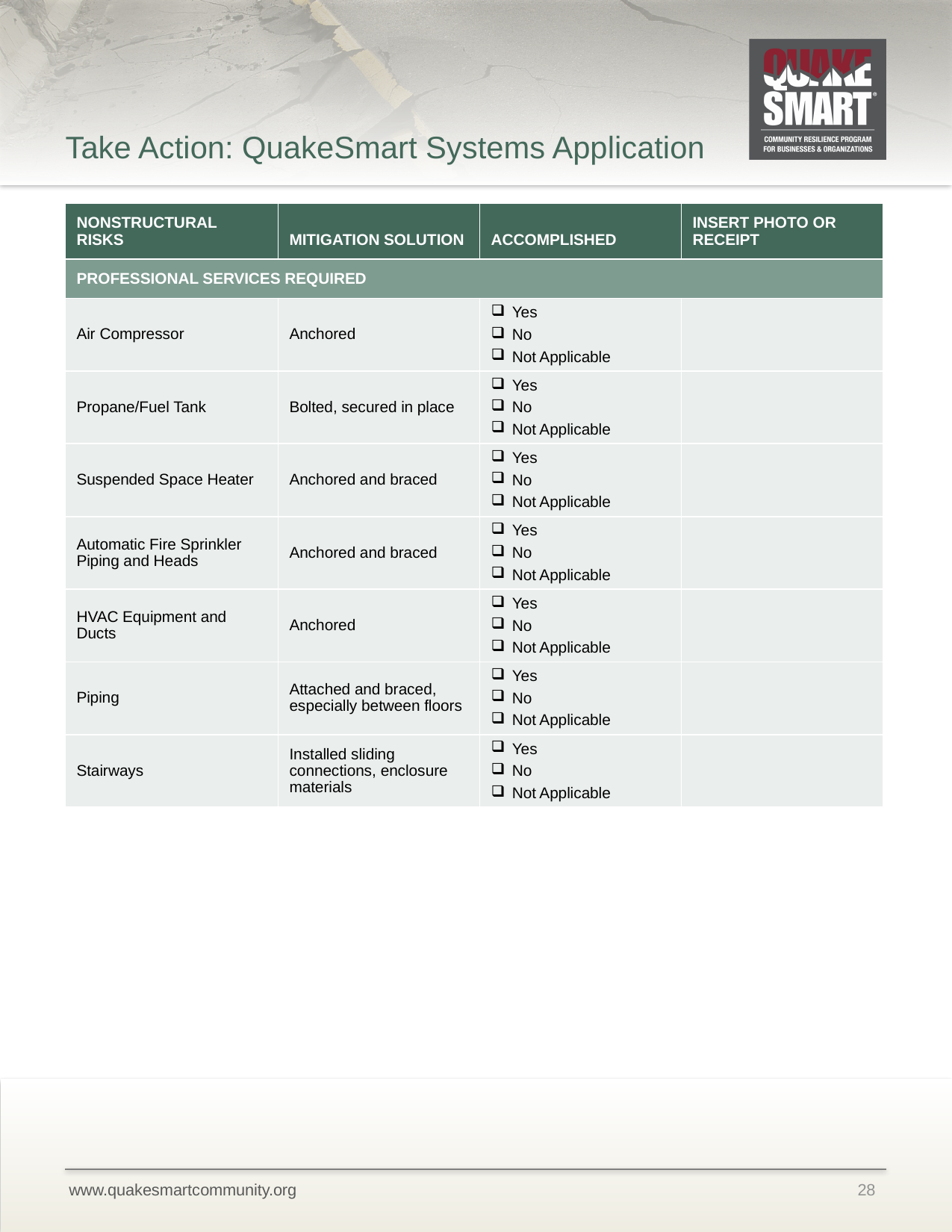

# Take Action: QuakeSmart Systems Application
| NONSTRUCTURAL RISKS | MITIGATION SOLUTION | ACCOMPLISHED | INSERT PHOTO OR RECEIPT |
| --- | --- | --- | --- |
| PROFESSIONAL SERVICES REQUIRED |  |  |  |
| Air Compressor | Anchored | Yes No Not Applicable |  |
| Propane/Fuel Tank | Bolted, secured in place | Yes No Not Applicable |  |
| Suspended Space Heater | Anchored and braced | Yes No Not Applicable |  |
| Automatic Fire Sprinkler Piping and Heads | Anchored and braced | Yes No Not Applicable |  |
| HVAC Equipment and Ducts | Anchored | Yes No Not Applicable |  |
| Piping | Attached and braced, especially between floors | Yes No Not Applicable |  |
| Stairways | Installed sliding connections, enclosure materials | Yes No Not Applicable |  |
28